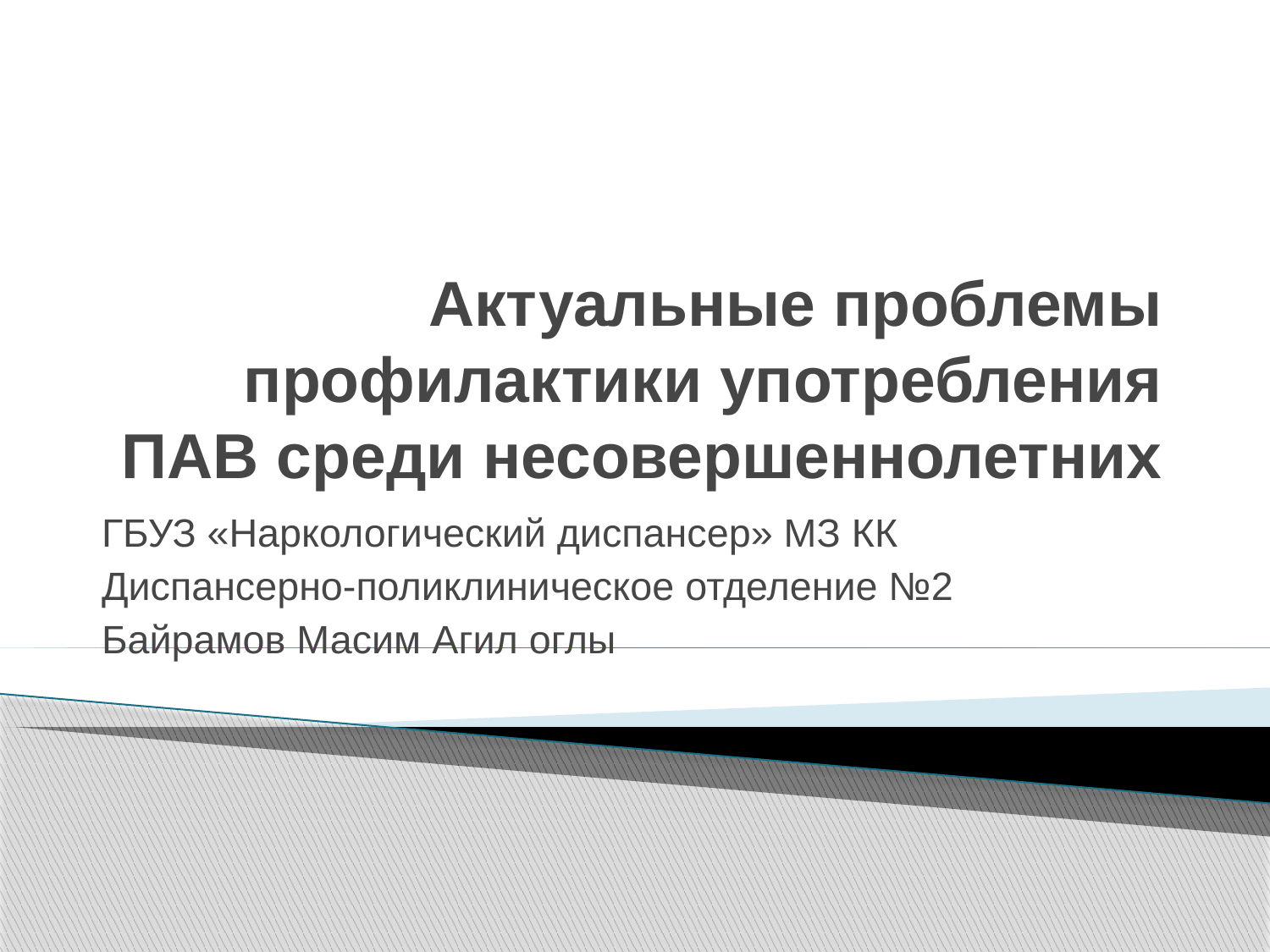

# Актуальные проблемы профилактики употребления ПАВ среди несовершеннолетних
ГБУЗ «Наркологический диспансер» МЗ КК
Диспансерно-поликлиническое отделение №2
Байрамов Масим Агил оглы